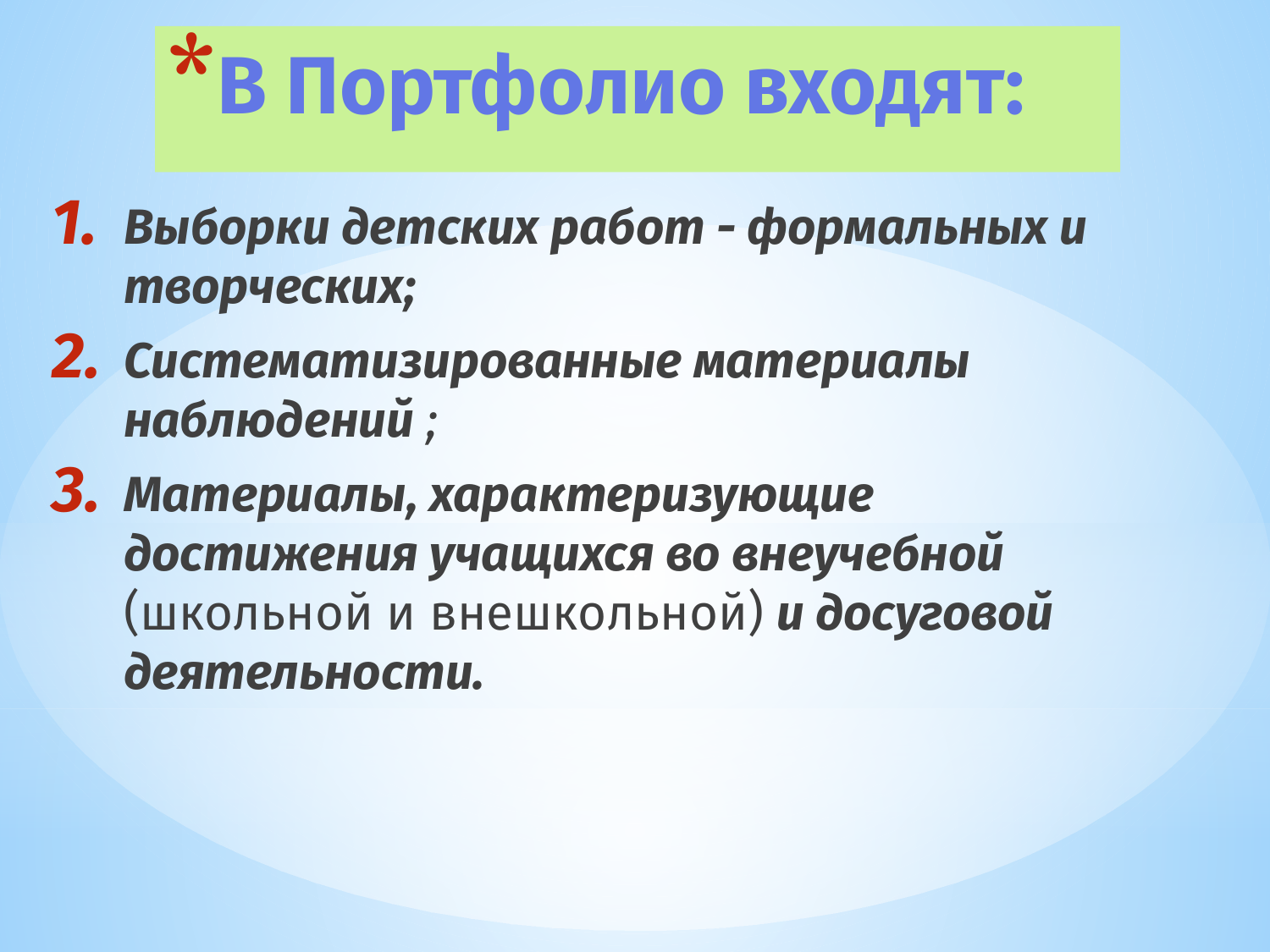

# В Портфолио входят:
Выборки детских работ - формальных и творческих;
Систематизированные материалы наблюдений ;
Материалы, характеризующие достижения учащихся во внеучебной (школьной и внешкольной) и досуговой деятельности.